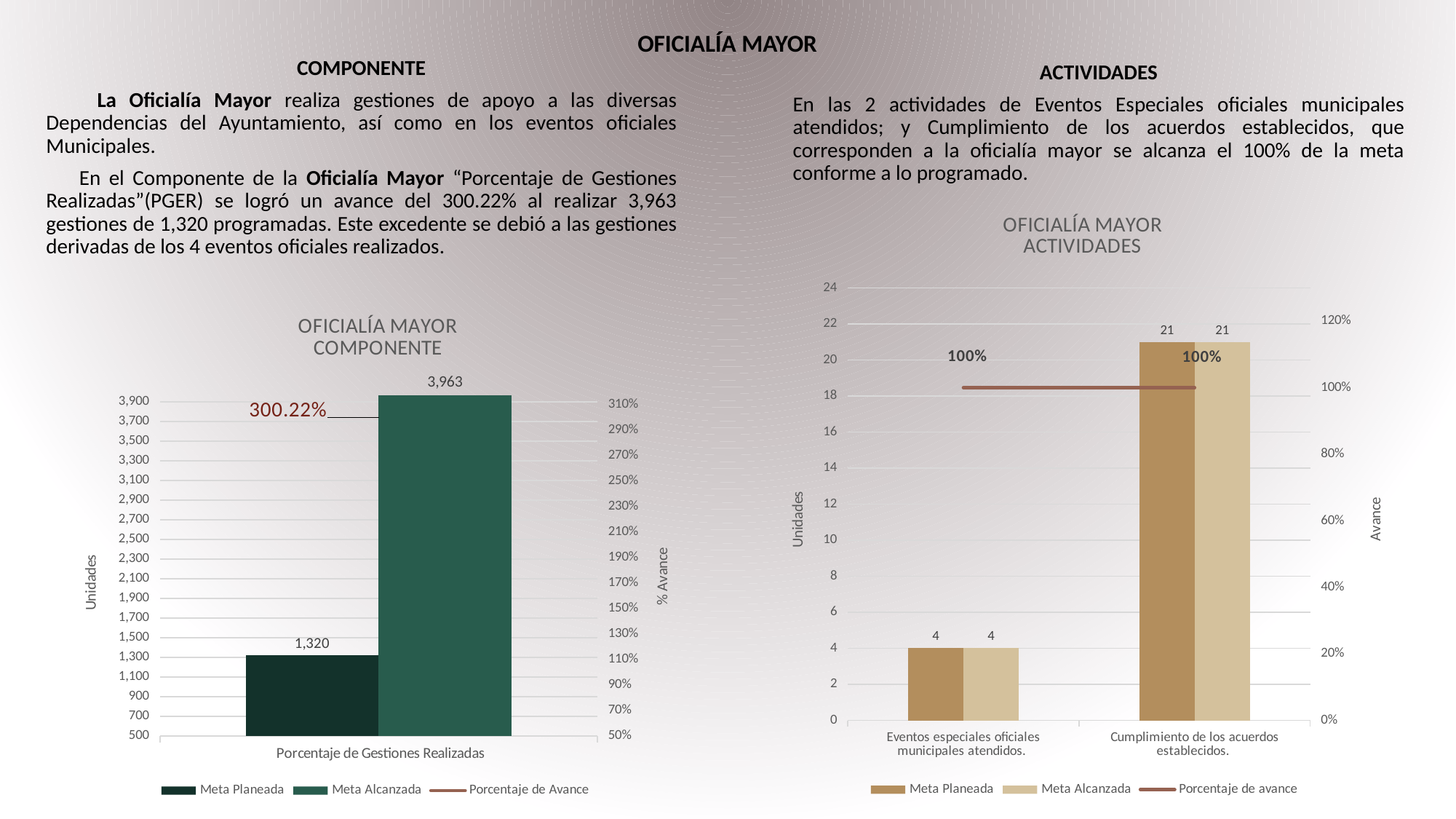

OFICIALÍA MAYOR

COMPONENTE
    La Oficialía Mayor realiza gestiones de apoyo a las diversas Dependencias del Ayuntamiento, así como en los eventos oficiales Municipales.
    En el Componente de la Oficialía Mayor “Porcentaje de Gestiones Realizadas”(PGER) se logró un avance del 300.22% al realizar 3,963 gestiones de 1,320 programadas. Este excedente se debió a las gestiones derivadas de los 4 eventos oficiales realizados.

ACTIVIDADES
En las 2 actividades de Eventos Especiales oficiales municipales atendidos; y Cumplimiento de los acuerdos establecidos, que corresponden a la oficialía mayor se alcanza el 100% de la meta conforme a lo programado.

### Chart: OFICIALÍA MAYOR
ACTIVIDADES

| Category | Meta Planeada | Meta Alcanzada |  |
|---|---|---|---|
| Eventos especiales oficiales municipales atendidos.  | 4.0 | 4.0 | 1.0 |
| Cumplimiento de los acuerdos establecidos.  | 21.0 | 21.0 | 1.0 |

### Chart: OFICIALÍA MAYOR
COMPONENTE

| Category | Meta Planeada | Meta Alcanzada |  |
|---|---|---|---|
|  Porcentaje de Gestiones Realizadas | 1320.0 | 3963.0 | 3.0022727272727274 |